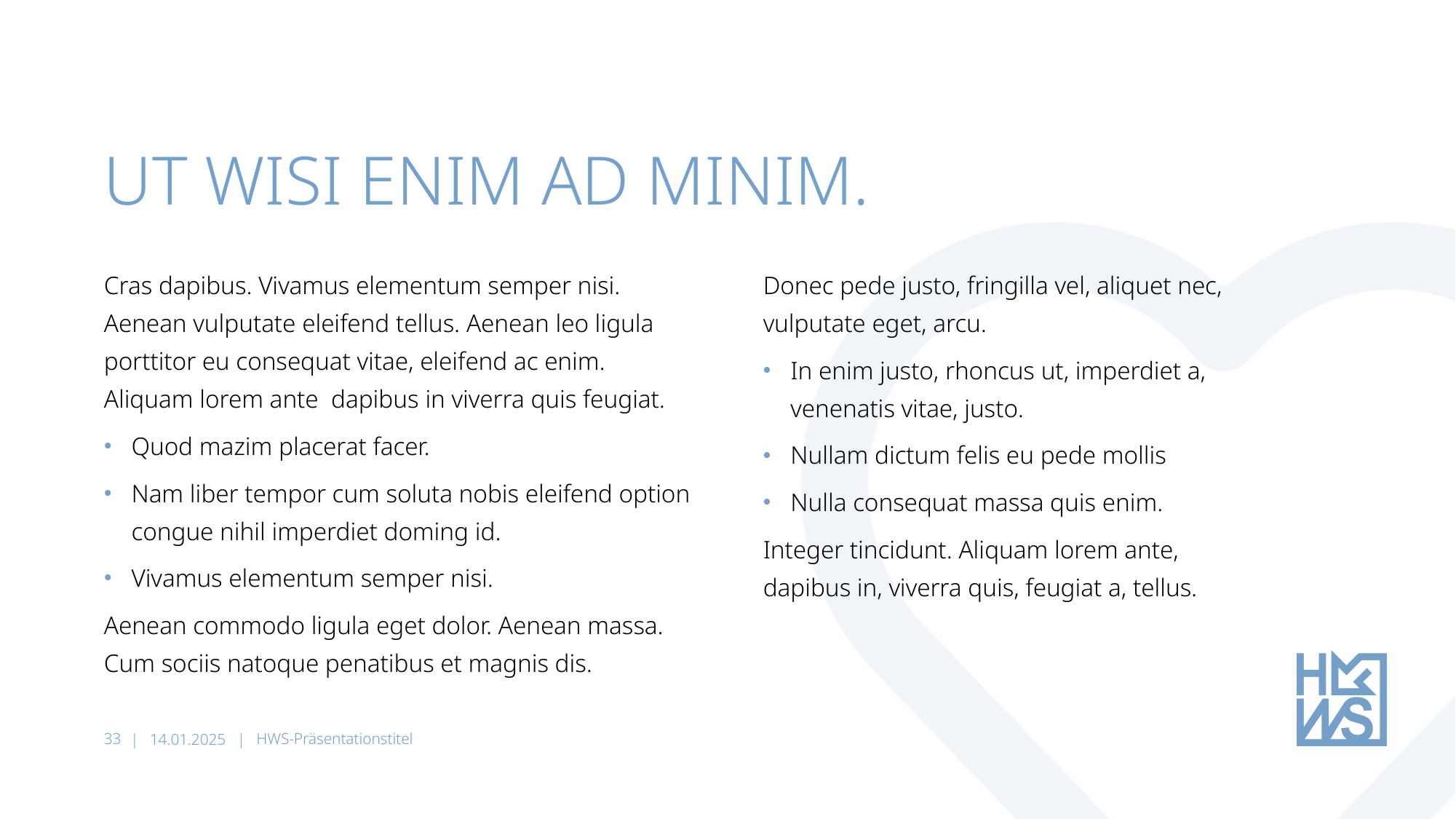

# Ut wisi enim ad minim.
Cras dapibus. Vivamus elementum semper nisi. Aenean vulputate eleifend tellus. Aenean leo ligula porttitor eu consequat vitae, eleifend ac enim. Aliquam lorem ante  dapibus in viverra quis feugiat.
Quod mazim placerat facer.
Nam liber tempor cum soluta nobis eleifend option congue nihil imperdiet doming id.
Vivamus elementum semper nisi.
Aenean commodo ligula eget dolor. Aenean massa. Cum sociis natoque penatibus et magnis dis.
Donec pede justo, fringilla vel, aliquet nec, vulputate eget, arcu.
In enim justo, rhoncus ut, imperdiet a, venenatis vitae, justo.
Nullam dictum felis eu pede mollis
Nulla consequat massa quis enim.
Integer tincidunt. Aliquam lorem ante, dapibus in, viverra quis, feugiat a, tellus.
33
14.01.2025
HWS-Präsentationstitel